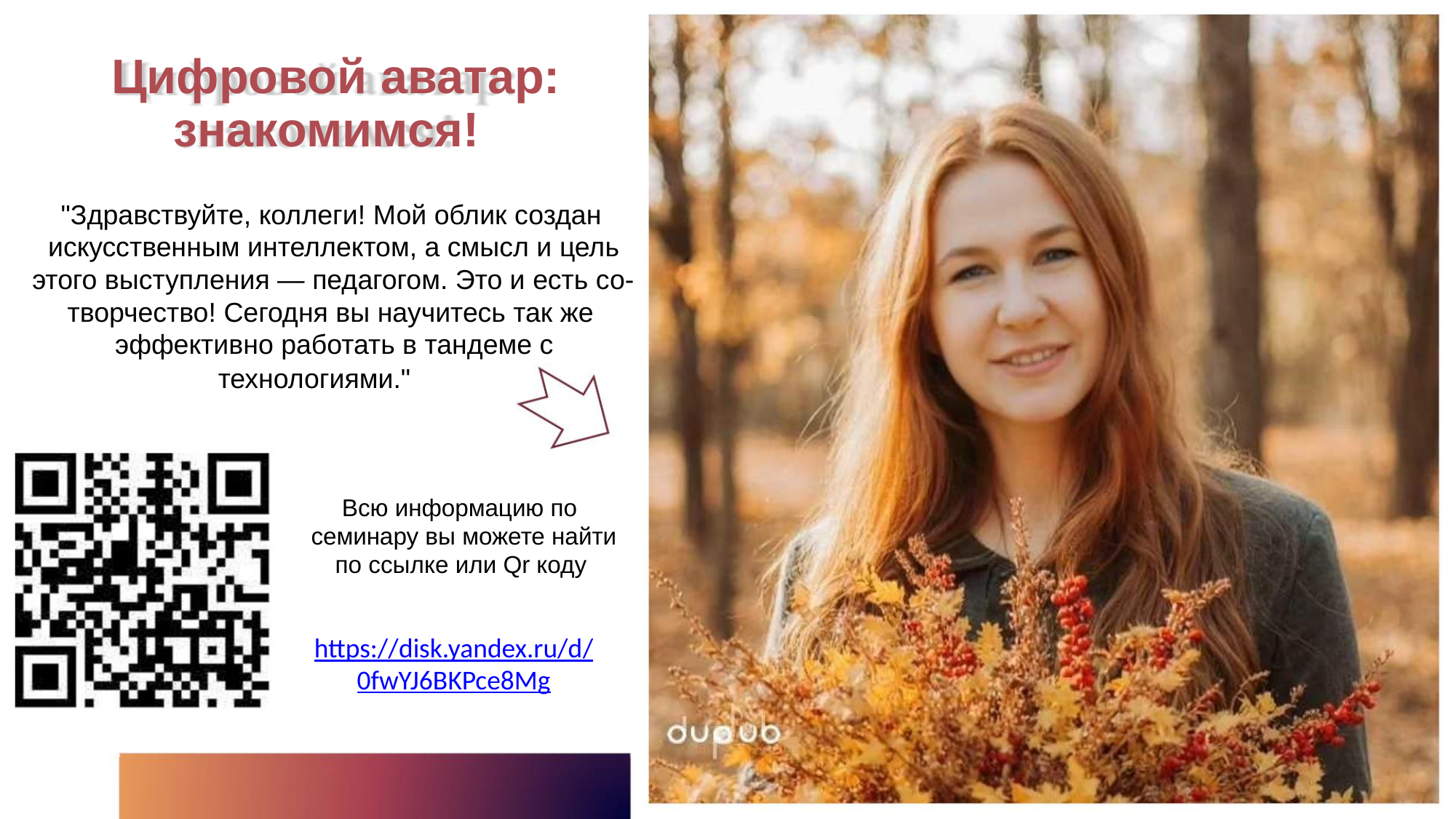

Цифровой аватар:
знакомимся!
"Здравствуйте, коллеги! Мой облик создан
искусственным интеллектом, а смысл и цель
этого выступления — педагогом. Это и есть со-
творчество! Сегодня вы научитесь так же
эффективно работать в тандеме с
технологиями."
Всю информацию по
семинару вы можете найти
по ссылке или Qr коду
https://disk.yandex.ru/d/
0fwYJ6BKPce8Mg